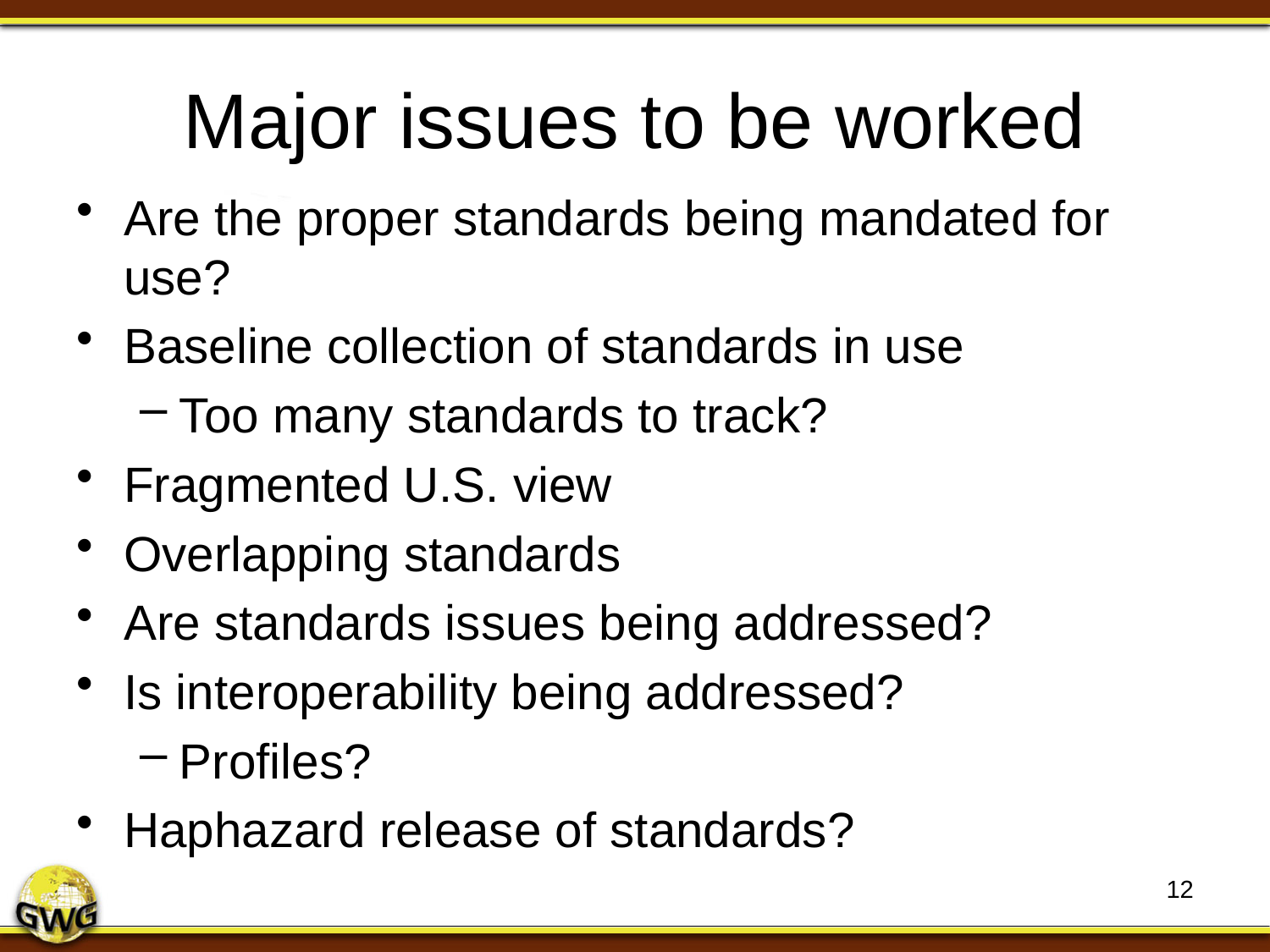

# Major issues to be worked
Are the proper standards being mandated for use?
Baseline collection of standards in use
Too many standards to track?
Fragmented U.S. view
Overlapping standards
Are standards issues being addressed?
Is interoperability being addressed?
Profiles?
Haphazard release of standards?

12